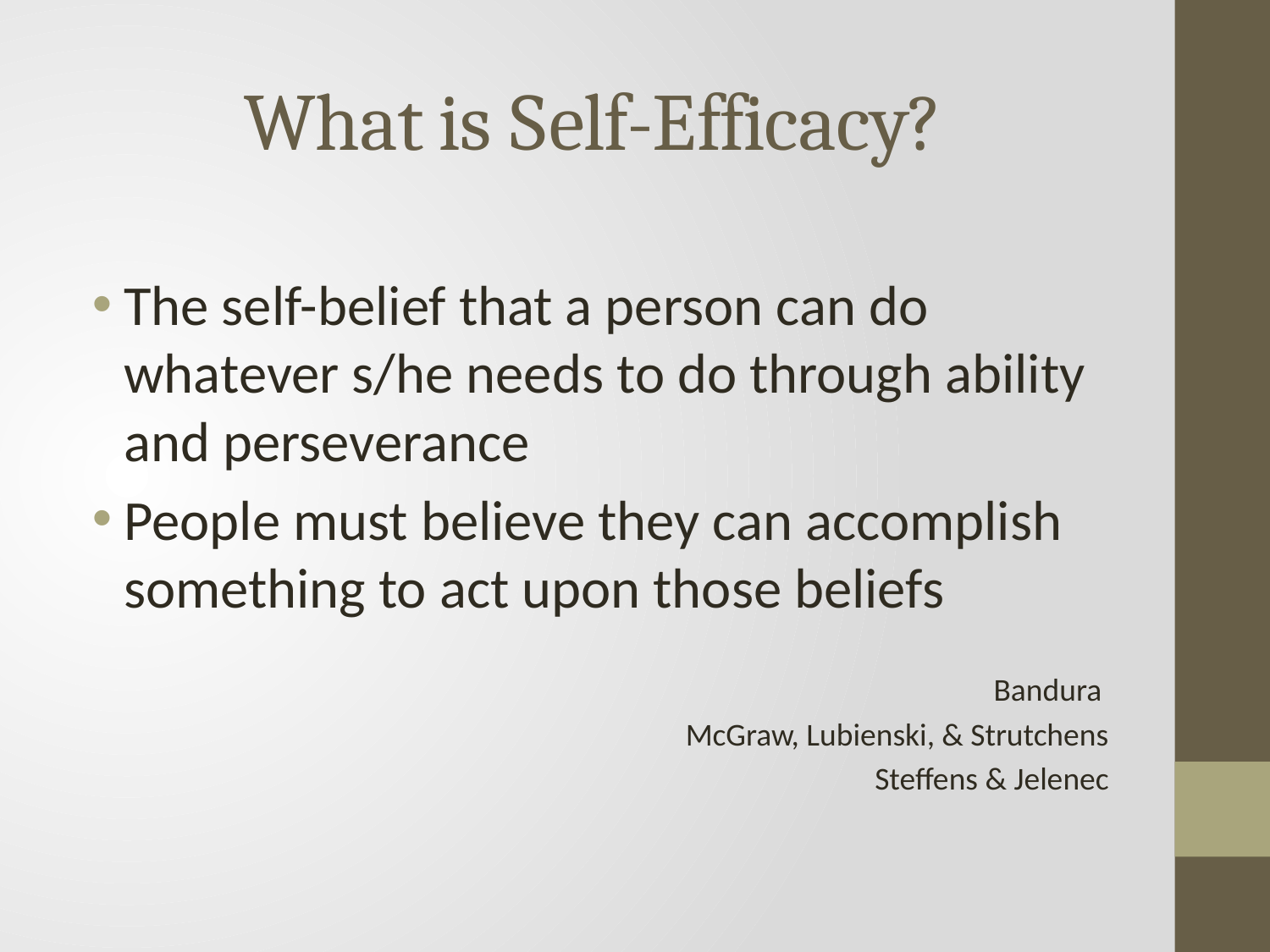

# What is Self-Efficacy?

The self-belief that a person can do whatever s/he needs to do through ability and perseverance
People must believe they can accomplish something to act upon those beliefs

Bandura
McGraw, Lubienski, & Strutchens
Steffens & Jelenec